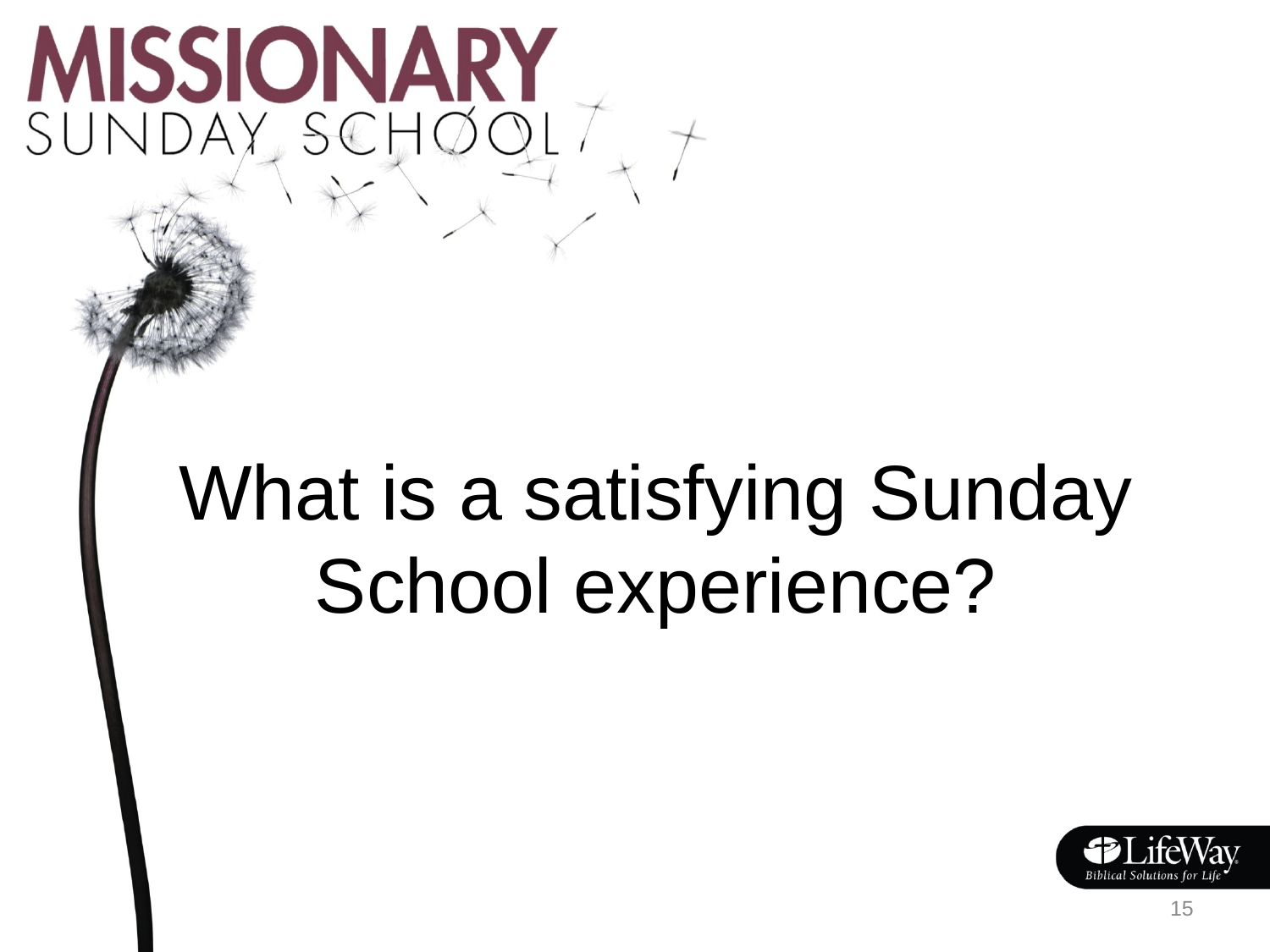

# What is a satisfying Sunday School experience?
15